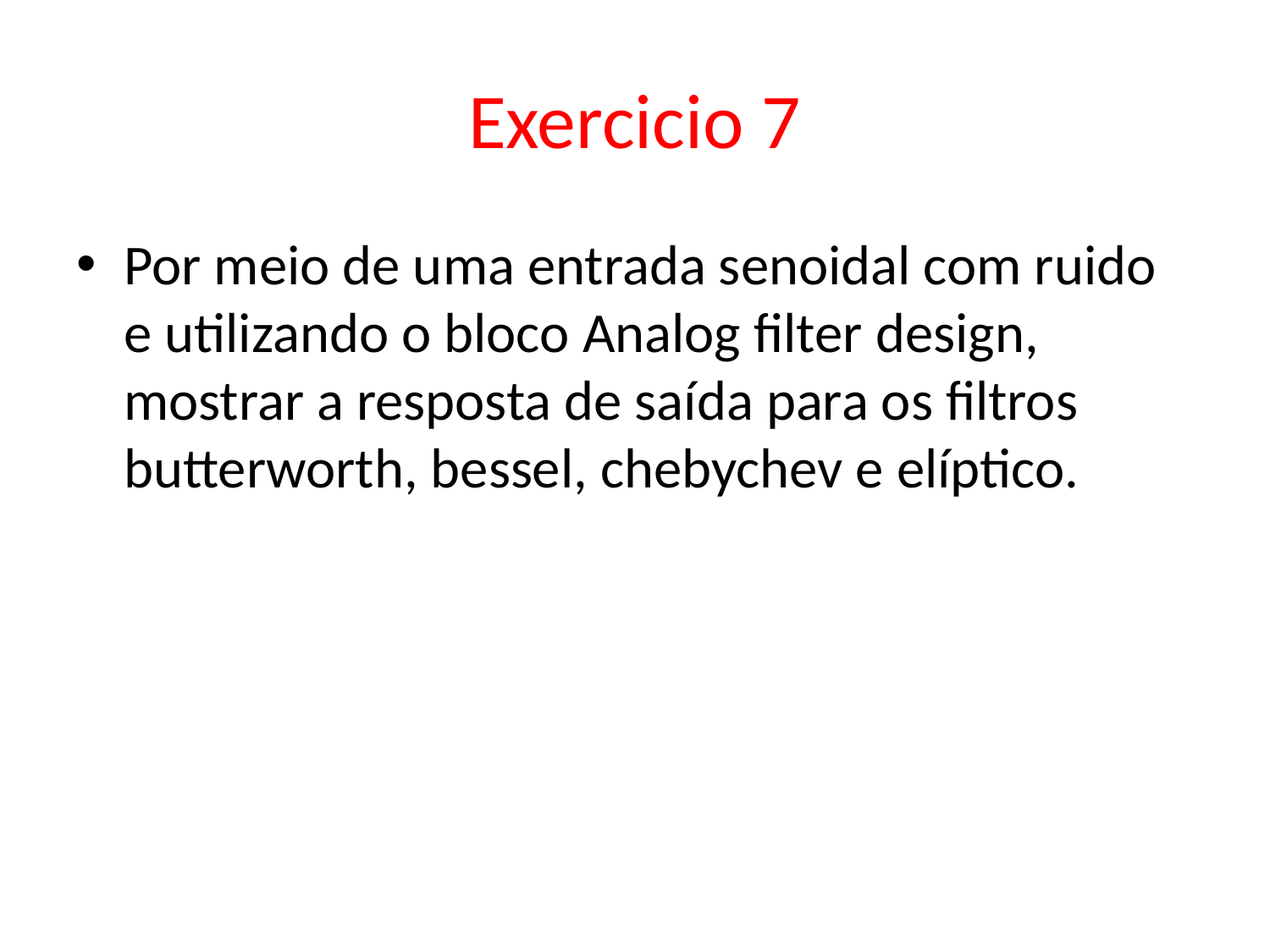

# Exercicio 7
Por meio de uma entrada senoidal com ruido e utilizando o bloco Analog filter design, mostrar a resposta de saída para os filtros butterworth, bessel, chebychev e elíptico.